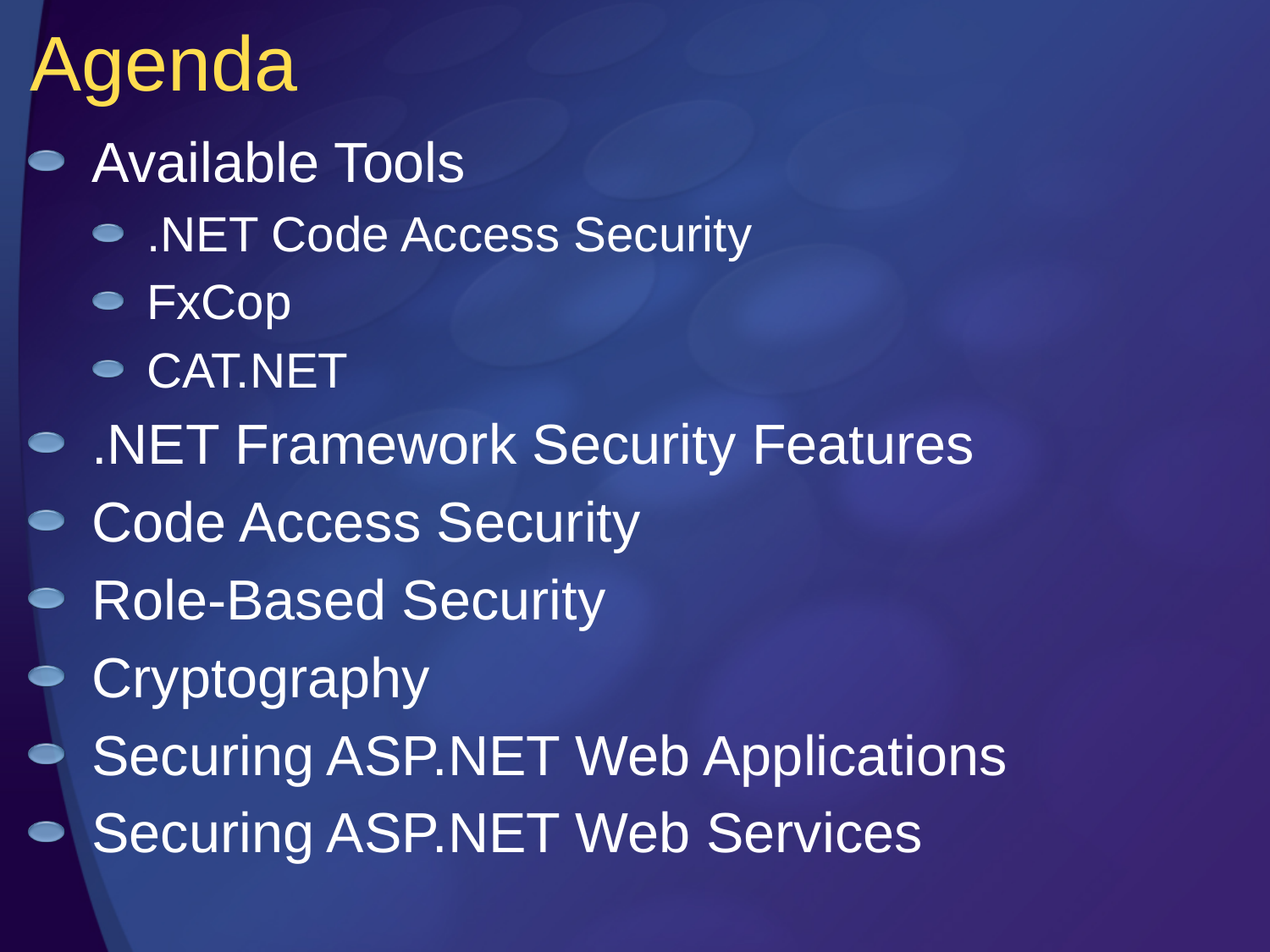

# Agenda
Available Tools
.NET Code Access Security
FxCop
CAT.NET
.NET Framework Security Features
Code Access Security
Role-Based Security
Cryptography
Securing ASP.NET Web Applications
Securing ASP.NET Web Services